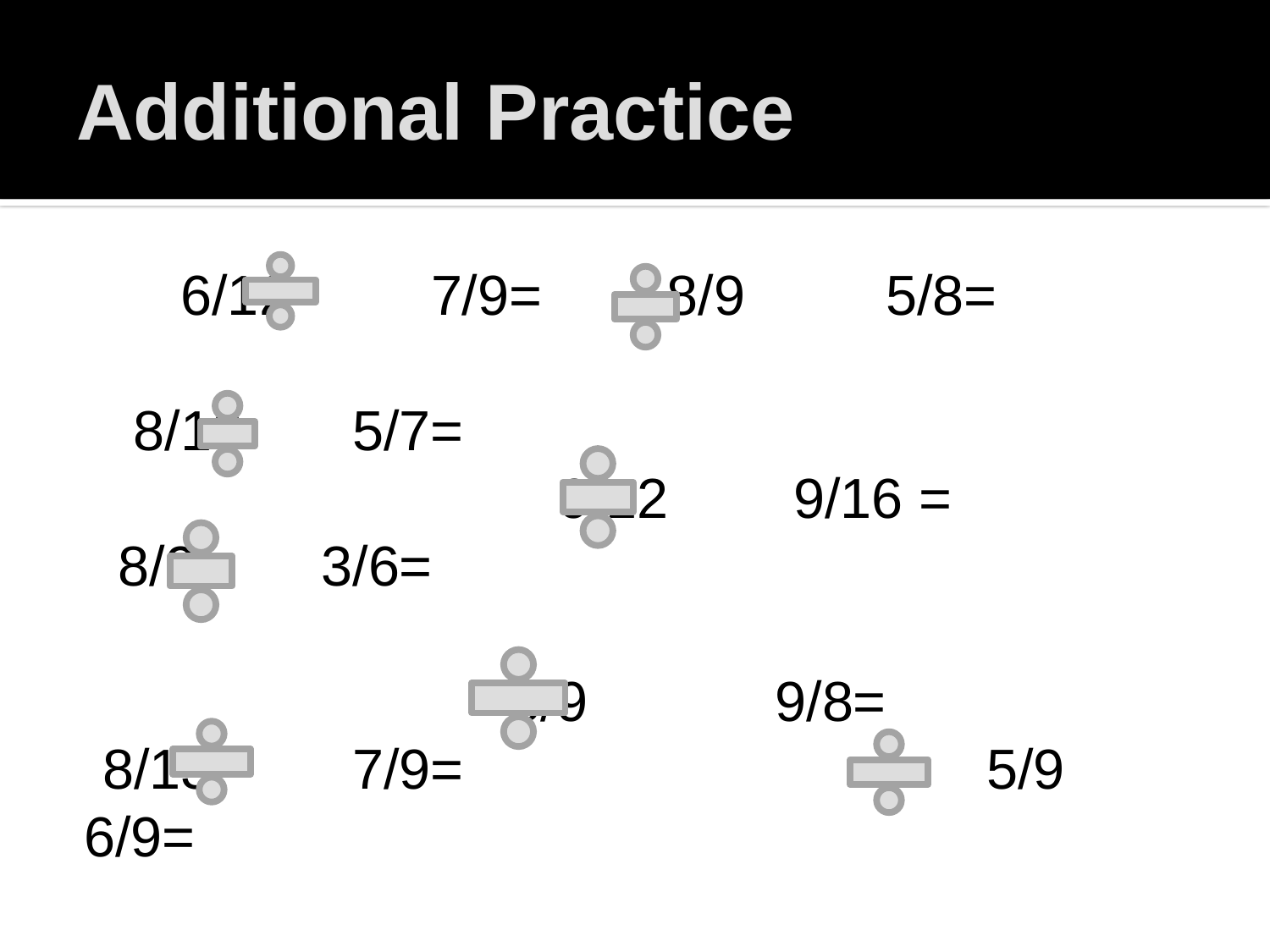

# Additional Practice

          6/12         7/9=        8/9         5/8=

       8/10       5/7=
				       9/12        9/16 =
      8/9        3/6=

                               8/9            9/8=
     8/13         7/9=			          5/9          6/9=